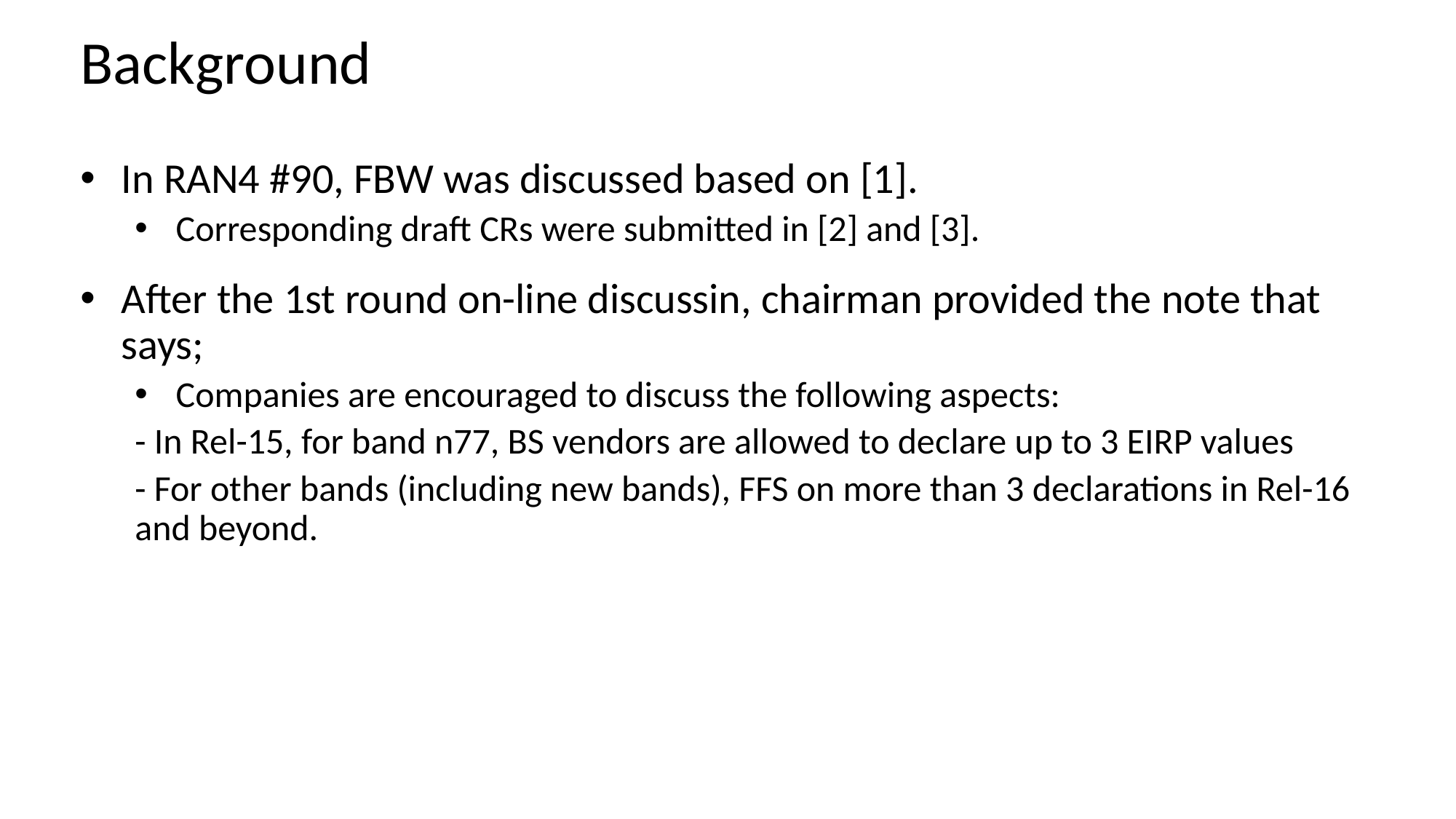

Background
In RAN4 #90, FBW was discussed based on [1].
Corresponding draft CRs were submitted in [2] and [3].
After the 1st round on-line discussin, chairman provided the note that says;
Companies are encouraged to discuss the following aspects:
- In Rel-15, for band n77, BS vendors are allowed to declare up to 3 EIRP values
- For other bands (including new bands), FFS on more than 3 declarations in Rel-16 and beyond.